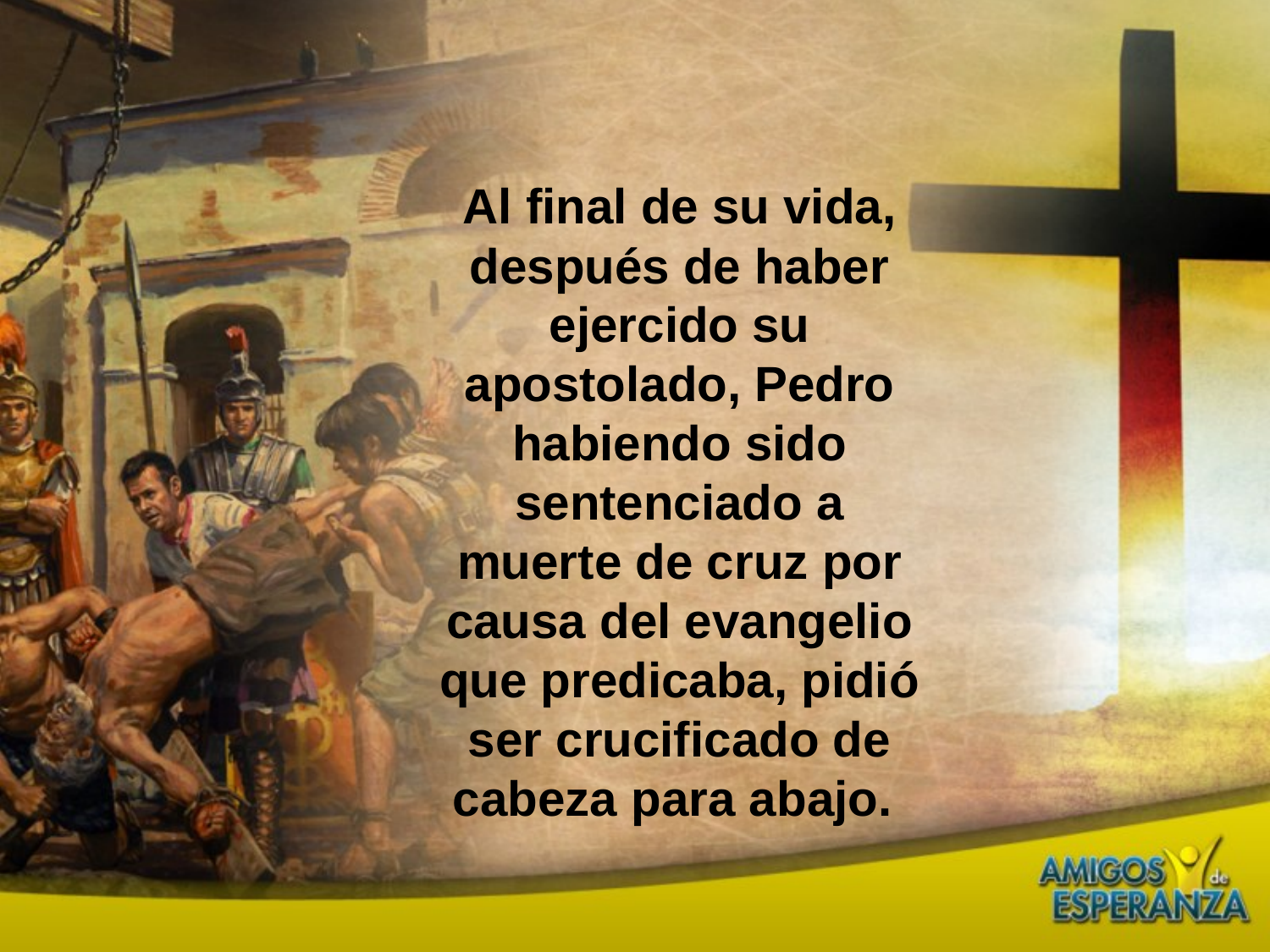

Al final de su vida, después de haber ejercido su apostolado, Pedro habiendo sido sentenciado a muerte de cruz por causa del evangelio que predicaba, pidió ser crucificado de cabeza para abajo.